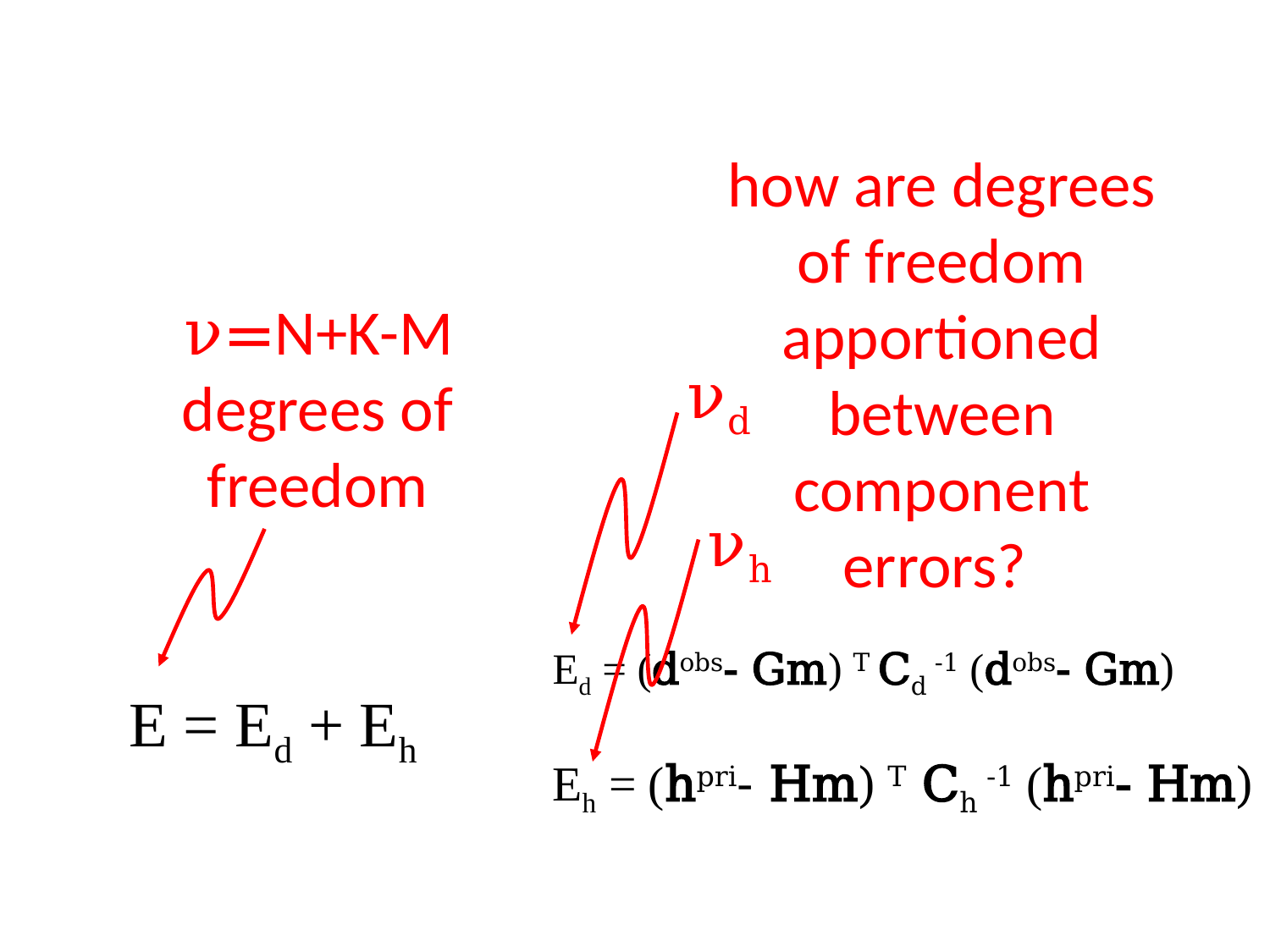

how are degrees of freedom apportioned between component errors?
ν=N+K-M degrees of freedom
νd

νh

Ed = (dobs- Gm) T Cd -1 (dobs- Gm)

E = Ed + Eh

Eh = (hpri- Hm) T Ch -1 (hpri- Hm)